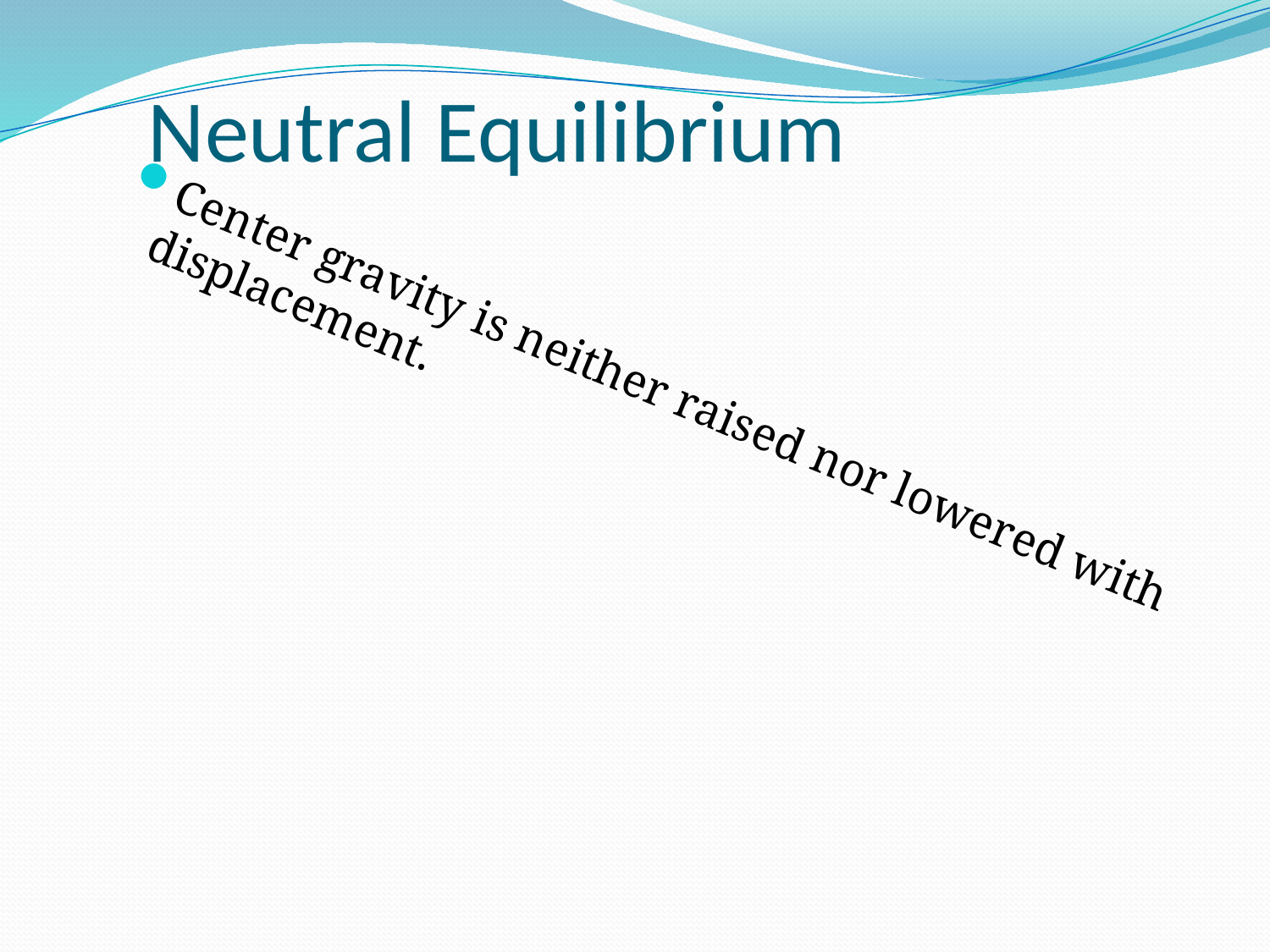

# Neutral Equilibrium
Center gravity is neither raised nor lowered with displacement.